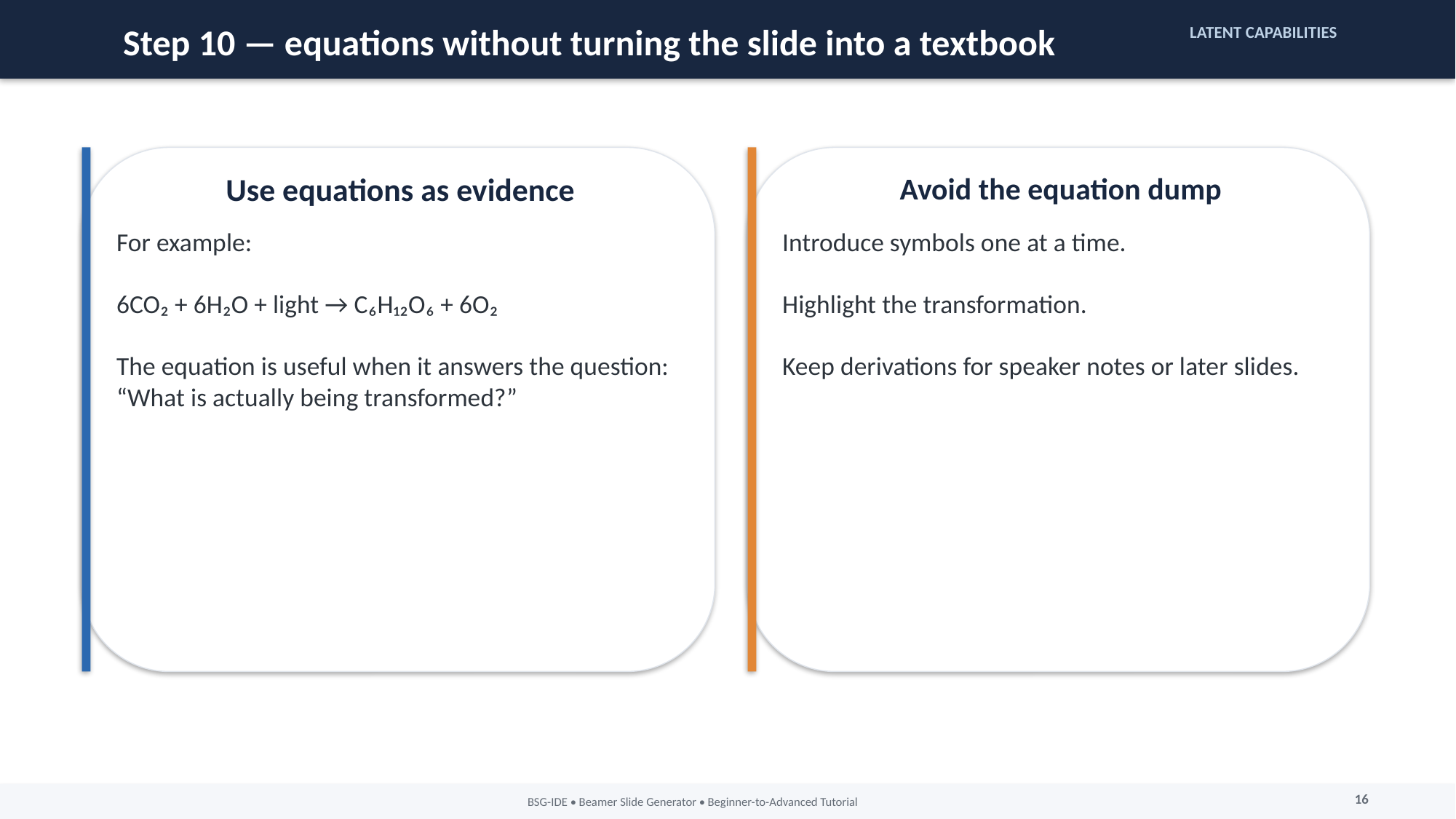

Step 10 — equations without turning the slide into a textbook
LATENT CAPABILITIES

Use equations as evidence
Avoid the equation dump
For example:
6CO₂ + 6H₂O + light → C₆H₁₂O₆ + 6O₂
The equation is useful when it answers the question: “What is actually being transformed?”
Introduce symbols one at a time.
Highlight the transformation.
Keep derivations for speaker notes or later slides.

16
BSG-IDE • Beamer Slide Generator • Beginner-to-Advanced Tutorial